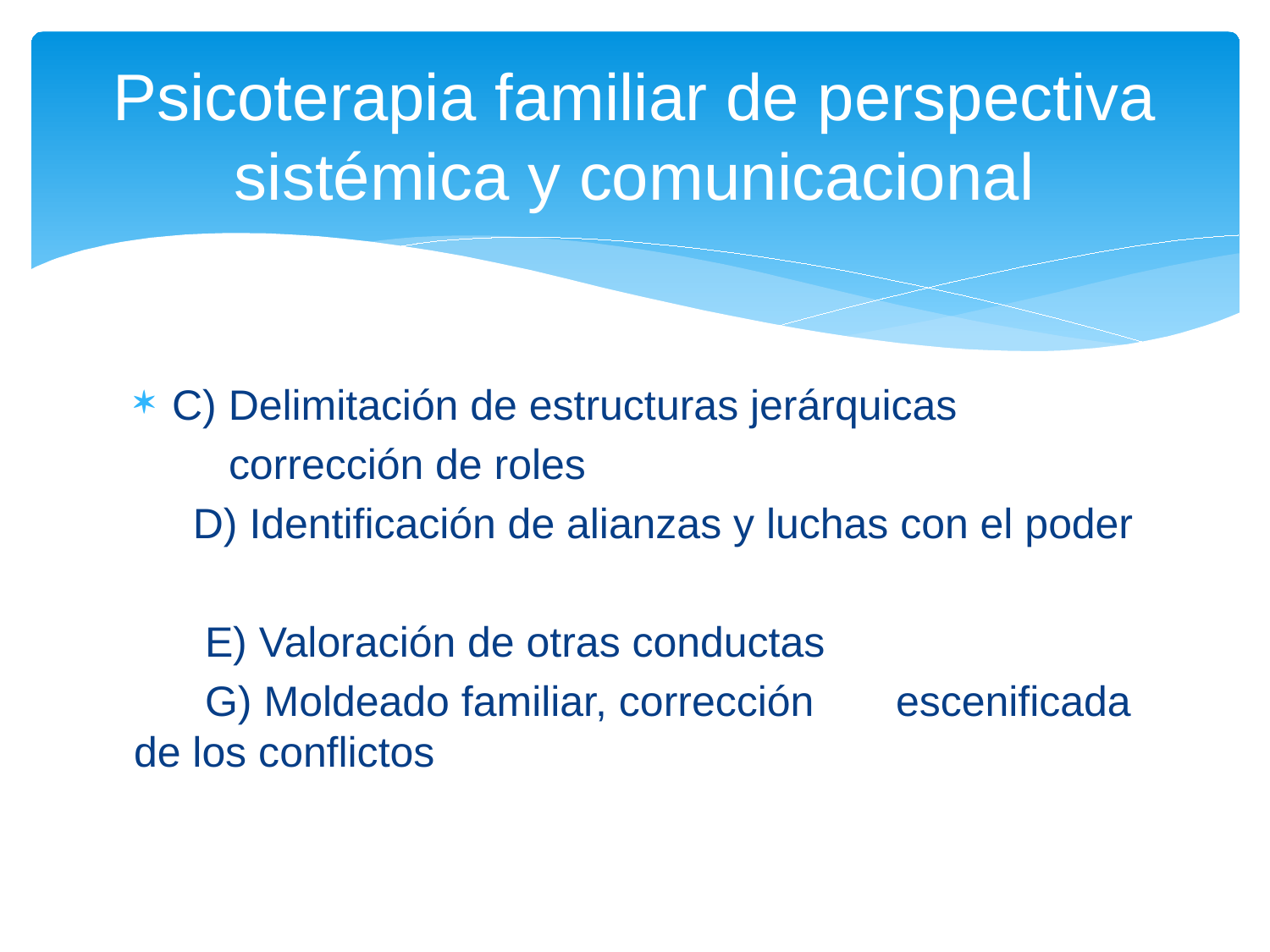

# Psicoterapia familiar de perspectiva sistémica y comunicacional
C) Delimitación de estructuras jerárquicas
        corrección de roles
     D) Identificación de alianzas y luchas con el poder

      E) Valoración de otras conductas
      G) Moldeado familiar, corrección    	escenificada de los conflictos